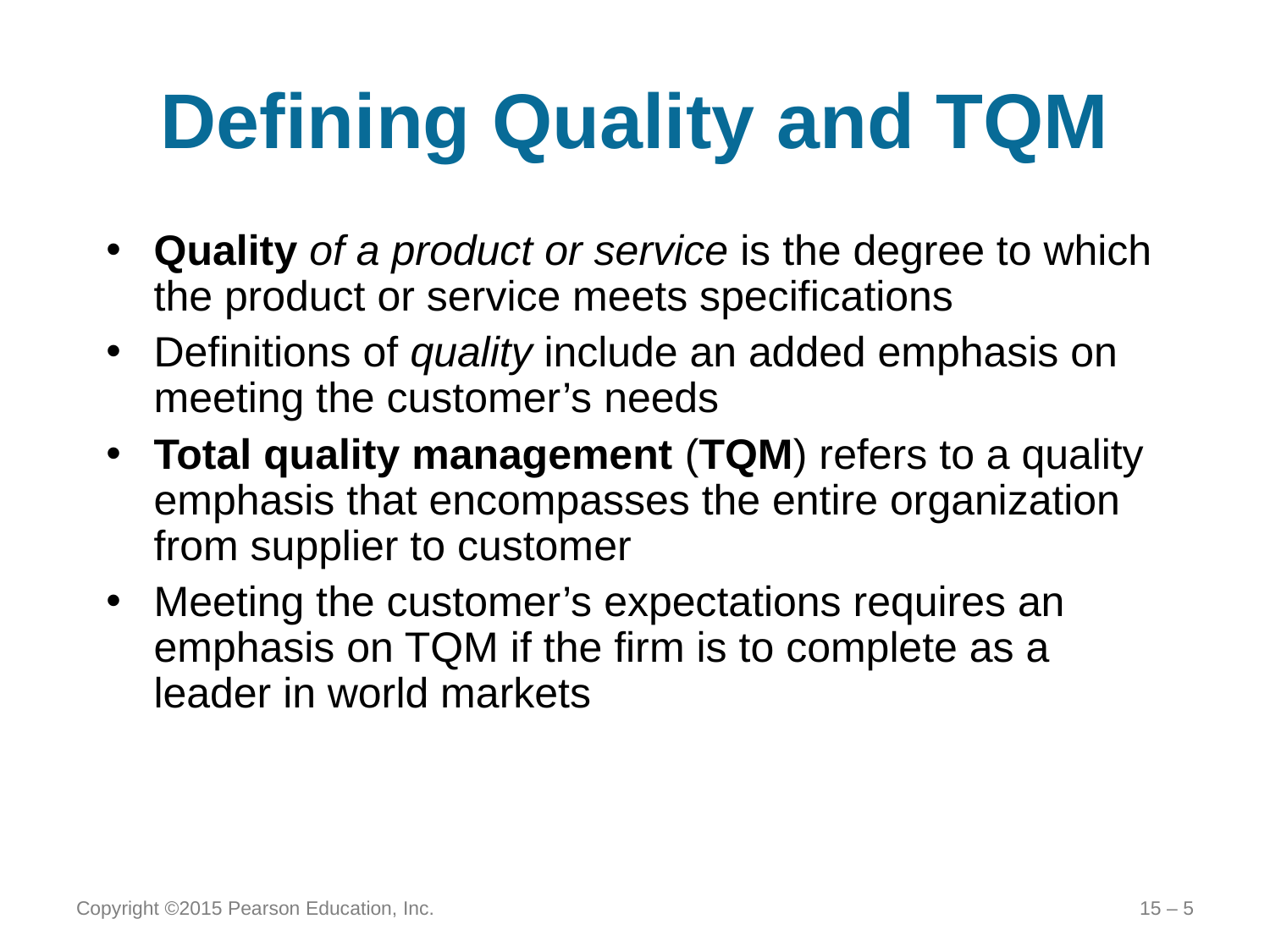

# Defining Quality and TQM
Quality of a product or service is the degree to which the product or service meets specifications
Definitions of quality include an added emphasis on meeting the customer’s needs
Total quality management (TQM) refers to a quality emphasis that encompasses the entire organization from supplier to customer
Meeting the customer’s expectations requires an emphasis on TQM if the firm is to complete as a leader in world markets
Copyright ©2015 Pearson Education, Inc.
15 – 5